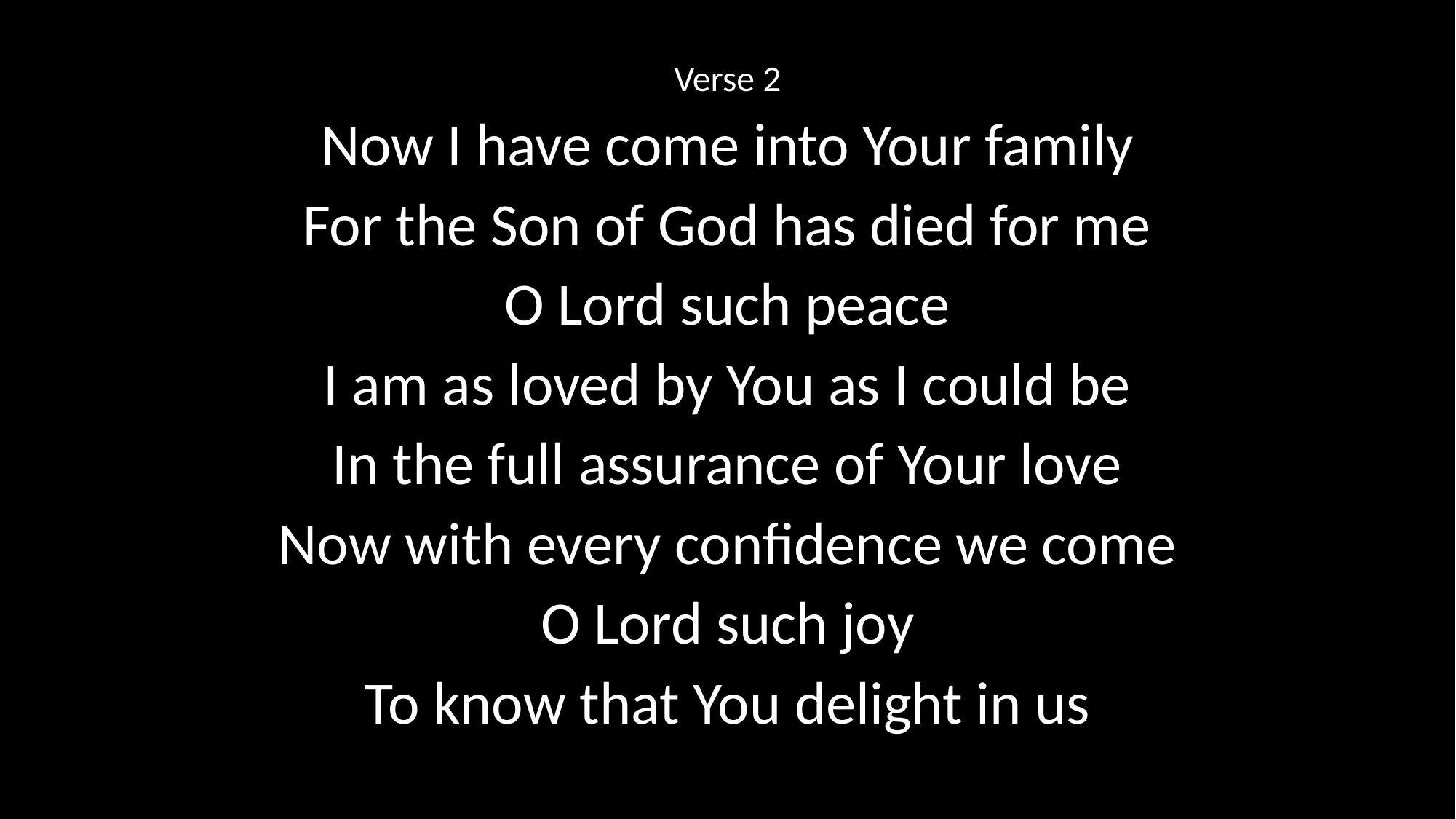

Verse 2
Now I have come into Your family
For the Son of God has died for me
O Lord such peace
I am as loved by You as I could be
In the full assurance of Your love
Now with every confidence we come
O Lord such joy
To know that You delight in us